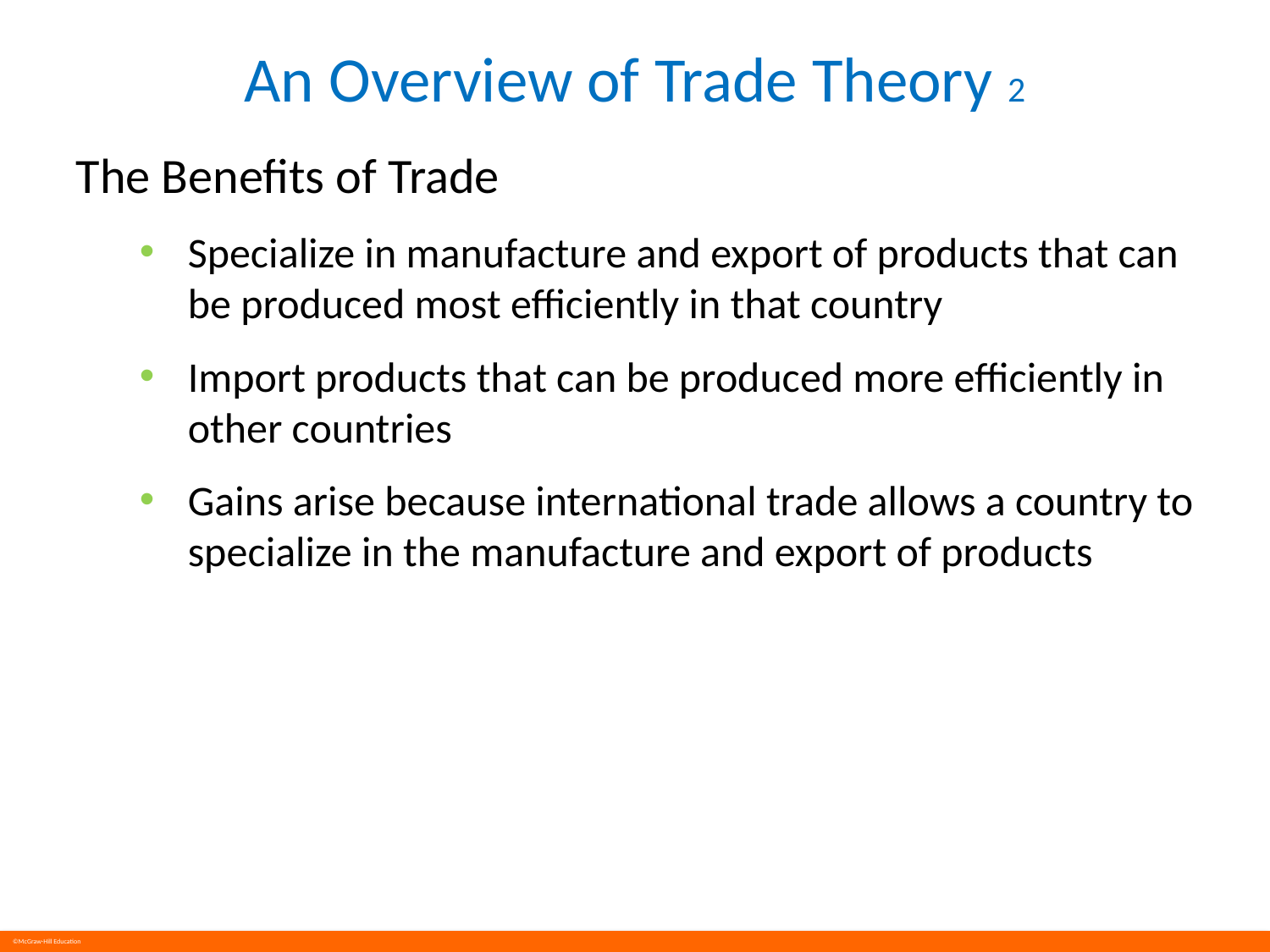

# An Overview of Trade Theory 2
The Benefits of Trade
Specialize in manufacture and export of products that can be produced most efficiently in that country
Import products that can be produced more efficiently in other countries
Gains arise because international trade allows a country to specialize in the manufacture and export of products